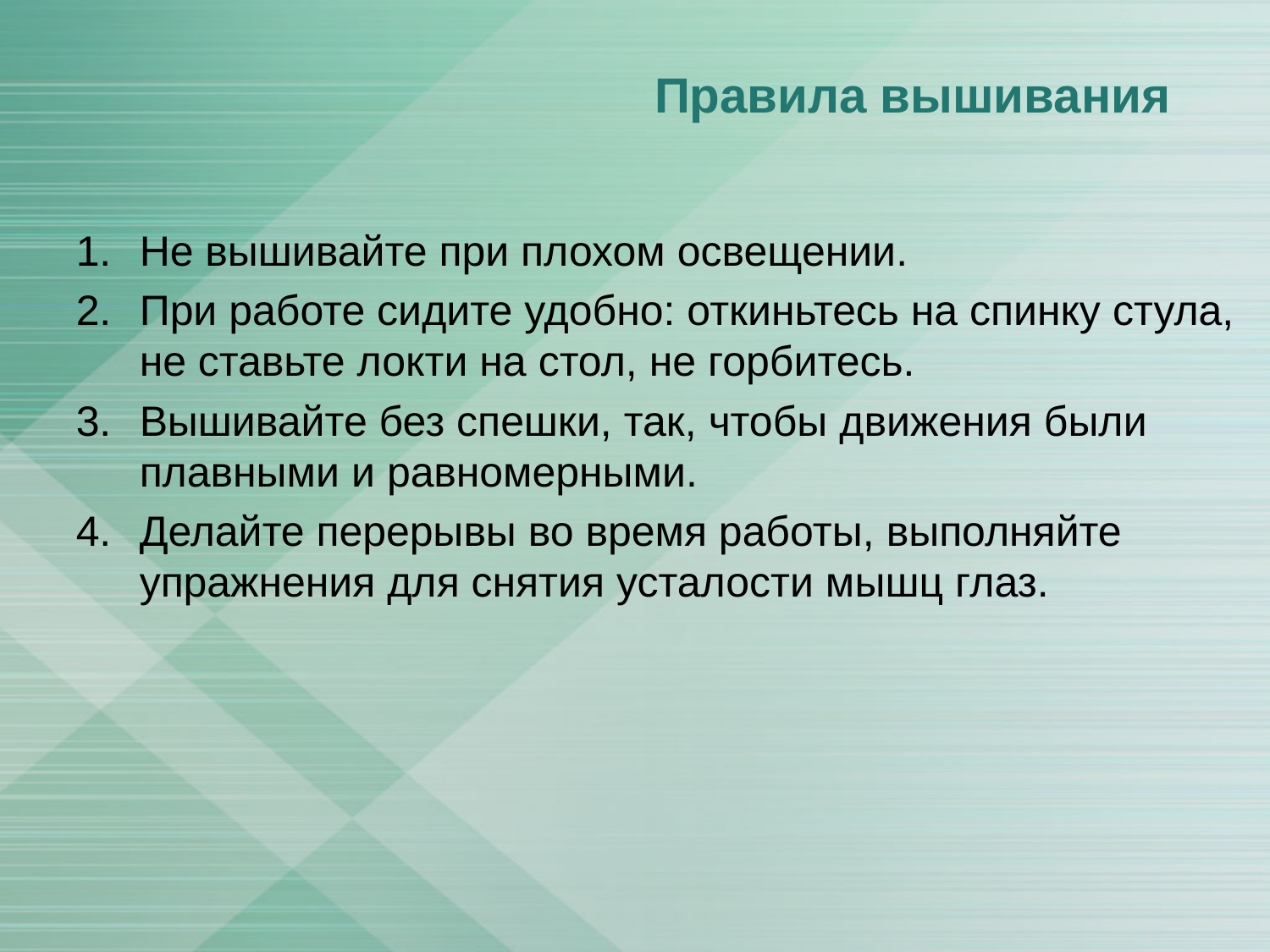

Правила вышивания

Не вышивайте при плохом освещении.
При работе сидите удобно: откиньтесь на спинку стула, не ставьте локти на стол, не горбитесь.
Вышивайте без спешки, так, чтобы движения были плавными и равномерными.
Делайте перерывы во время работы, выполняйте упражнения для снятия усталости мышц глаз.